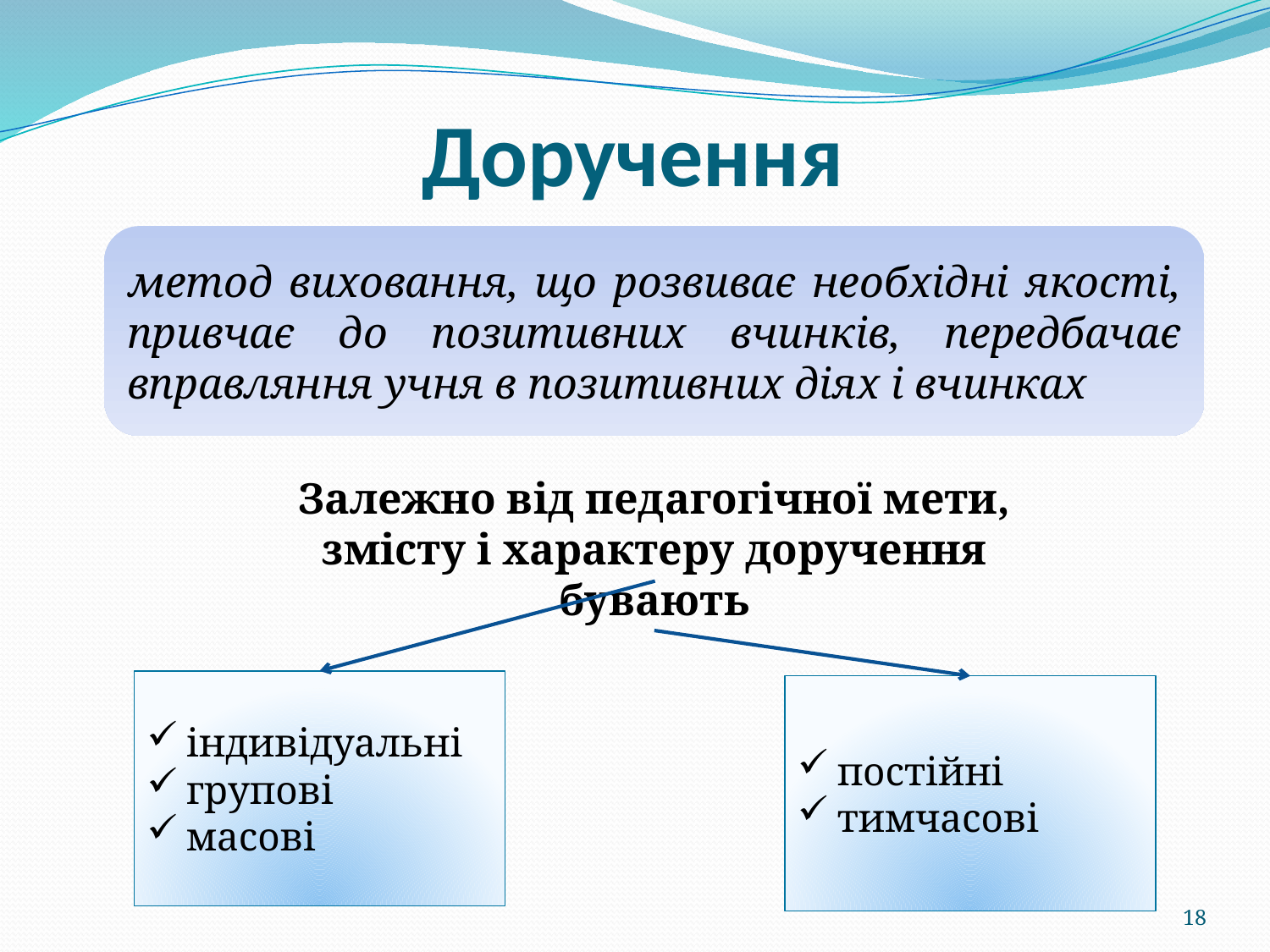

# Доручення
метод виховання, що розвиває необхідні якості, привчає до позитивних вчинків, передбачає вправляння учня в позитивних діях і вчинках
Залежно від педагогічної мети, змісту і характеру доручення бувають
індивідуальні
групові
масові
постійні
тимчасові
18